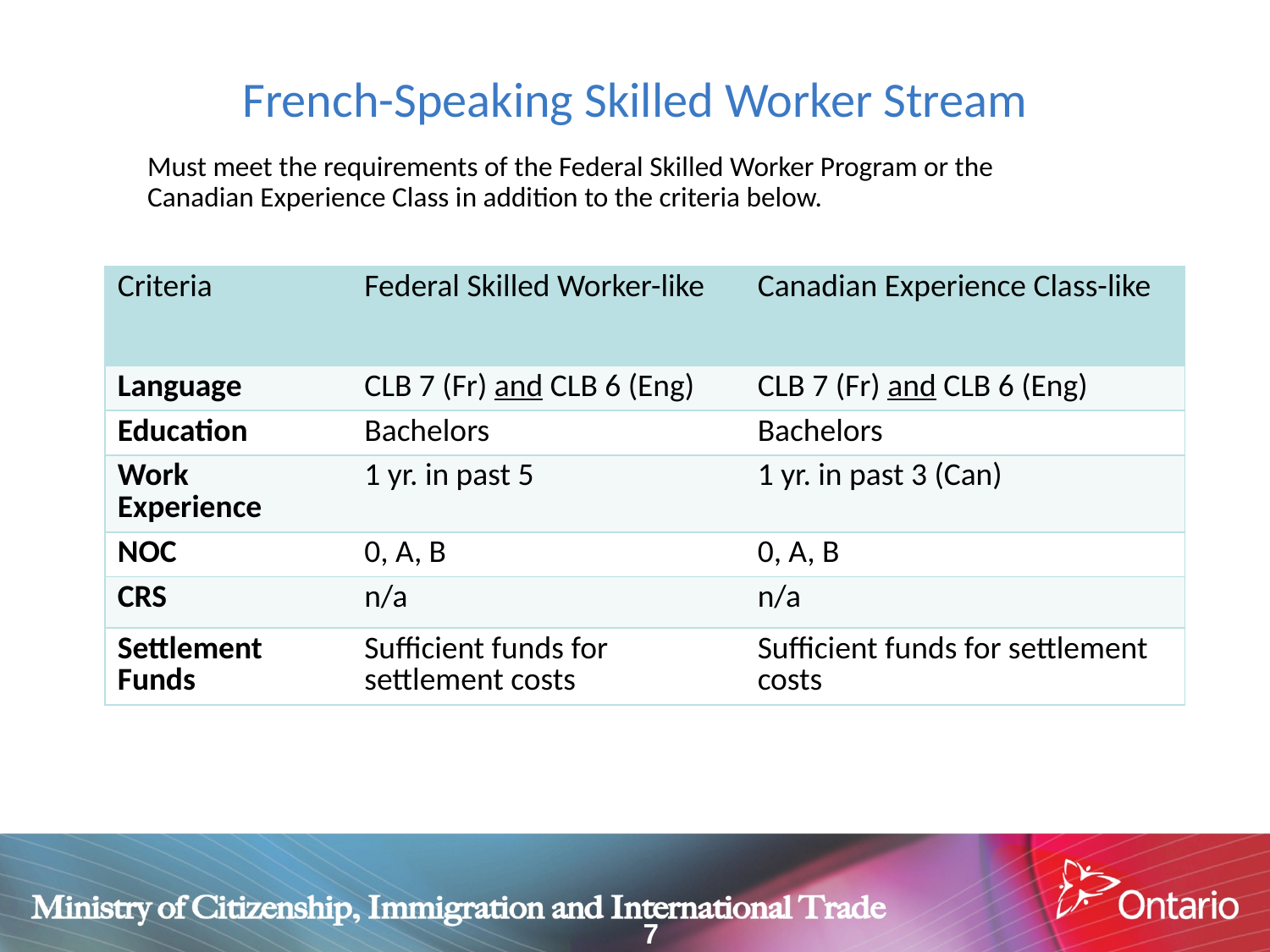

# French-Speaking Skilled Worker Stream
Must meet the requirements of the Federal Skilled Worker Program or the Canadian Experience Class in addition to the criteria below.
| Criteria | Federal Skilled Worker-like | Canadian Experience Class-like |
| --- | --- | --- |
| Language | CLB 7 (Fr) and CLB 6 (Eng) | CLB 7 (Fr) and CLB 6 (Eng) |
| Education | Bachelors | Bachelors |
| Work Experience | 1 yr. in past 5 | 1 yr. in past 3 (Can) |
| NOC | 0, A, B | 0, A, B |
| CRS | n/a | n/a |
| Settlement Funds | Sufficient funds for settlement costs | Sufficient funds for settlement costs |
7